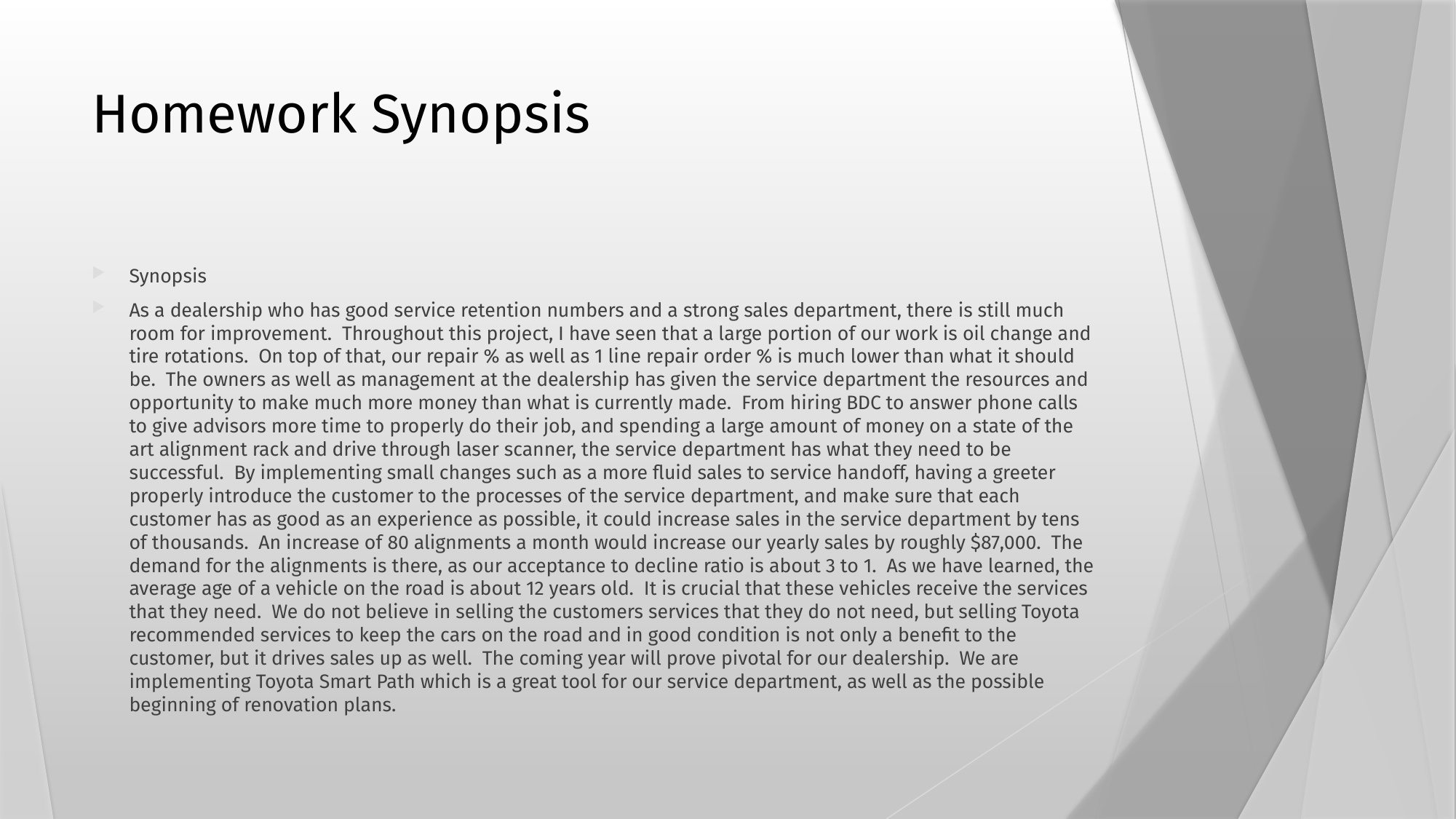

# Homework Synopsis
Synopsis
As a dealership who has good service retention numbers and a strong sales department, there is still much room for improvement.  Throughout this project, I have seen that a large portion of our work is oil change and tire rotations.  On top of that, our repair % as well as 1 line repair order % is much lower than what it should be.  The owners as well as management at the dealership has given the service department the resources and opportunity to make much more money than what is currently made.  From hiring BDC to answer phone calls to give advisors more time to properly do their job, and spending a large amount of money on a state of the art alignment rack and drive through laser scanner, the service department has what they need to be successful.  By implementing small changes such as a more fluid sales to service handoff, having a greeter properly introduce the customer to the processes of the service department, and make sure that each customer has as good as an experience as possible, it could increase sales in the service department by tens of thousands.  An increase of 80 alignments a month would increase our yearly sales by roughly $87,000.  The demand for the alignments is there, as our acceptance to decline ratio is about 3 to 1.  As we have learned, the average age of a vehicle on the road is about 12 years old.  It is crucial that these vehicles receive the services that they need.  We do not believe in selling the customers services that they do not need, but selling Toyota recommended services to keep the cars on the road and in good condition is not only a benefit to the customer, but it drives sales up as well.  The coming year will prove pivotal for our dealership.  We are implementing Toyota Smart Path which is a great tool for our service department, as well as the possible beginning of renovation plans.